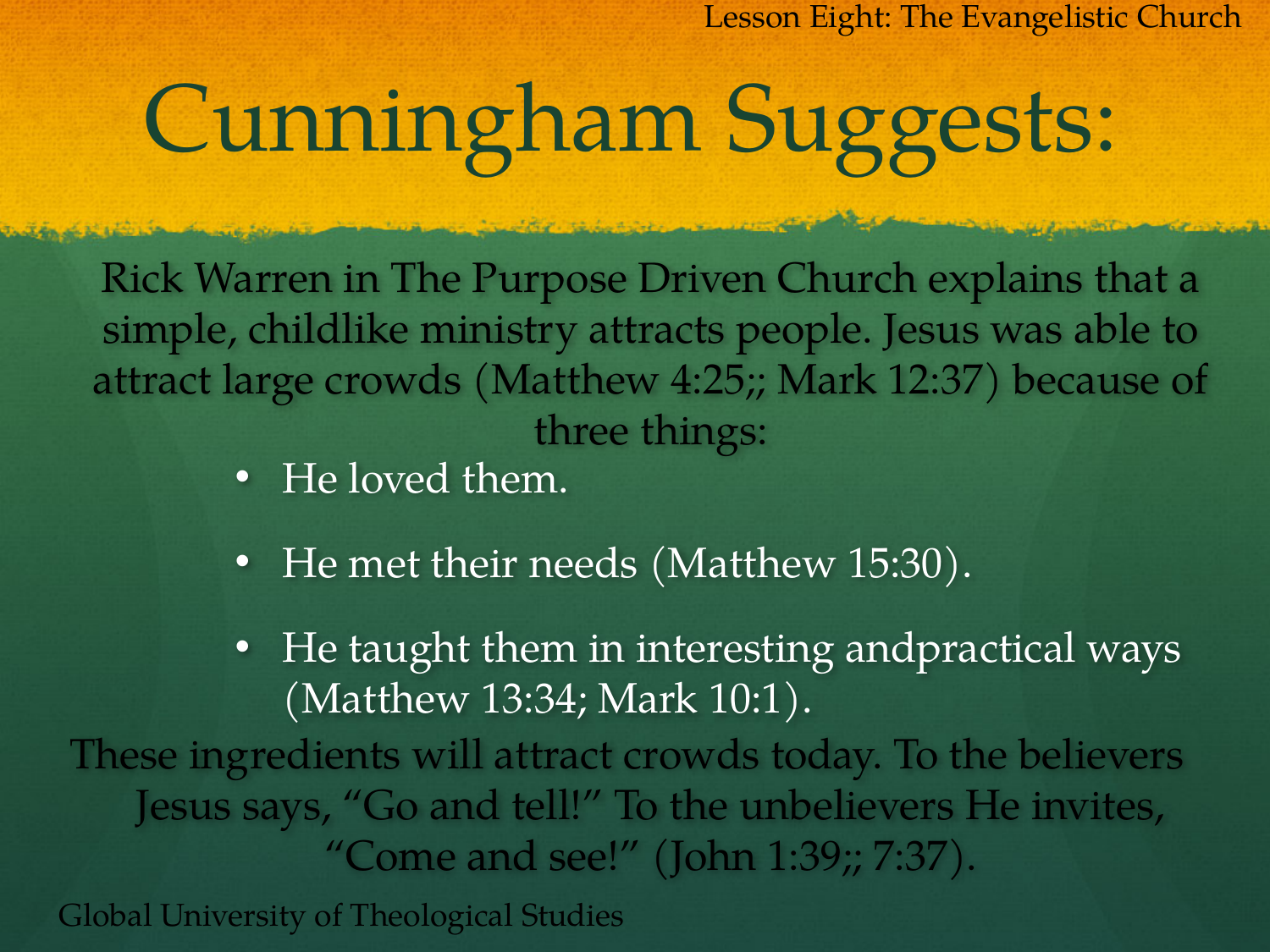

Lesson Eight: The Evangelistic Church

# Cunningham Suggests:
	Rick Warren in The Purpose Driven Church explains that a simple, childlike ministry attracts people. Jesus was able to attract large crowds (Matthew 4:25;; Mark 12:37) because of three things:
He loved them.
He met their needs (Matthew 15:30).
He taught them in interesting andpractical ways (Matthew 13:34; Mark 10:1).
These ingredients will attract crowds today. To the believers Jesus says, “Go and tell!” To the unbelievers He invites, “Come and see!” (John 1:39;; 7:37).
Global University of Theological Studies